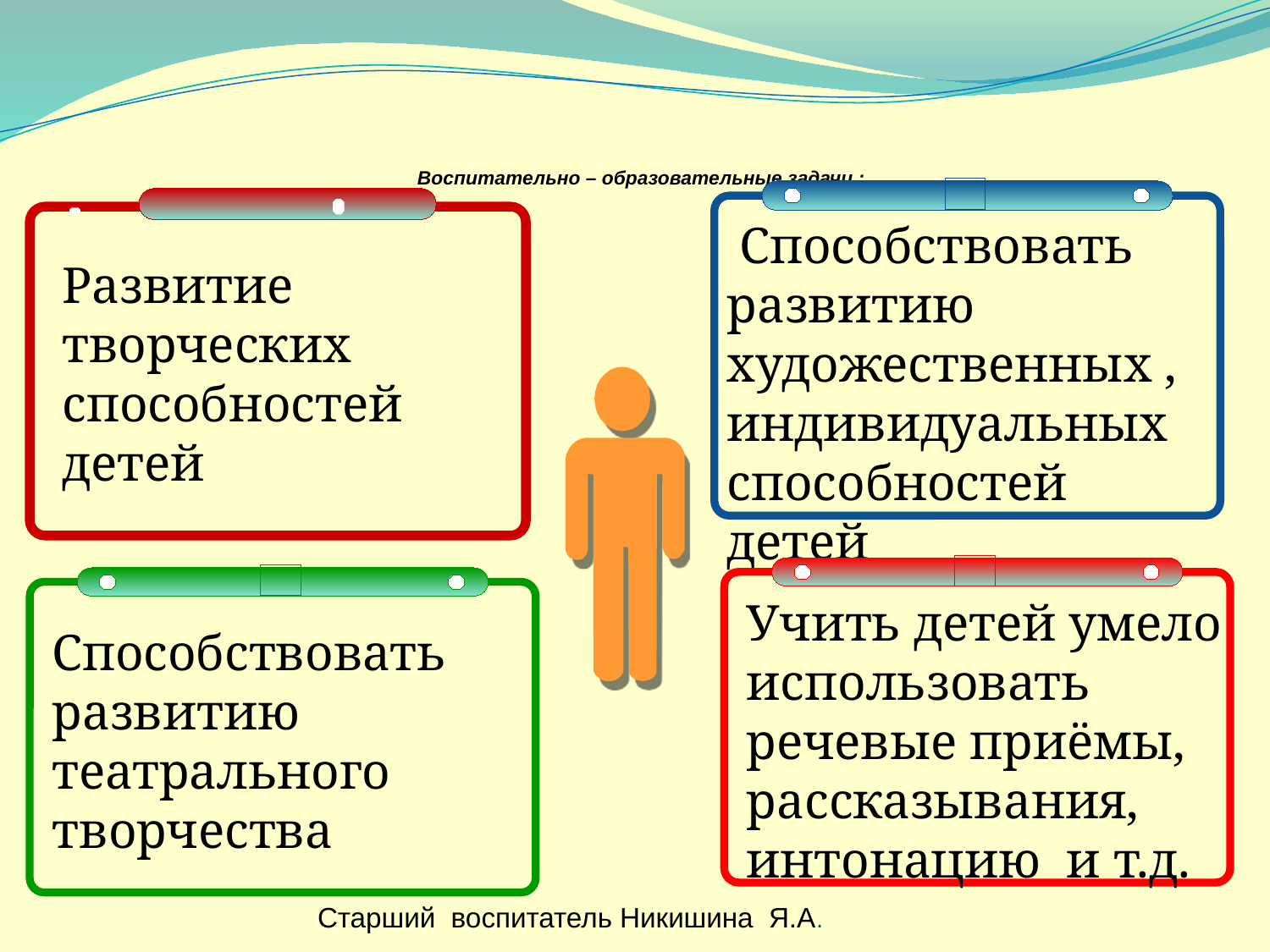

# Воспитательно – образовательные задачи :

 Способствовать развитию художественных ,
индивидуальных  способностей  детей
Развитие творческих способностей детей

Учить детей умело  использовать
речевые приёмы,
рассказывания, интонацию  и т.д.
Способствовать  развитию театрального  творчества

Старший  воспитатель Никишина  Я.А.